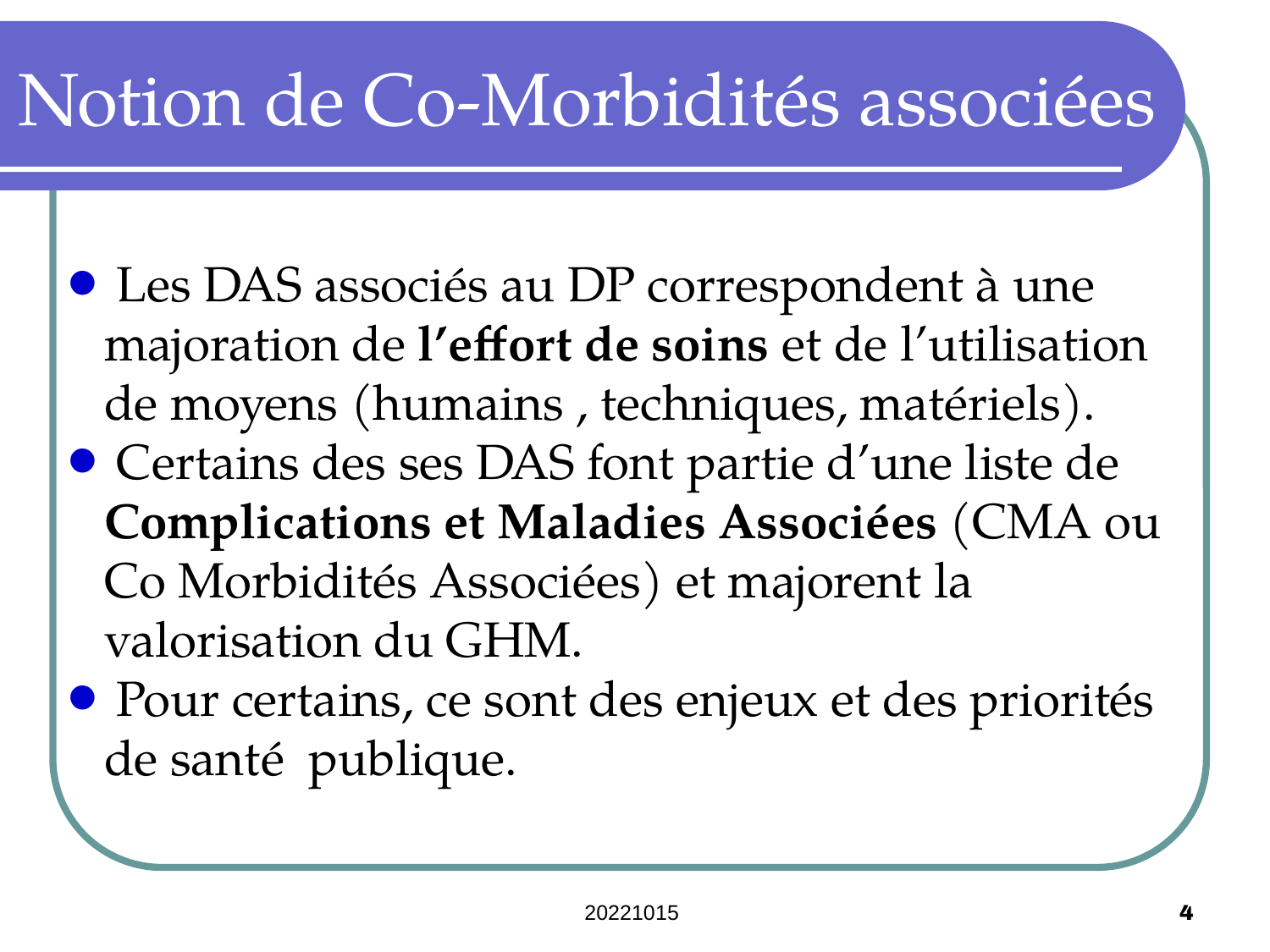

# Notion de Co-Morbidités associées
 Les DAS associés au DP correspondent à une     majoration de l’effort de soins et de l’utilisation de moyens (humains , techniques, matériels).
 Certains des ses DAS font partie d’une liste de
   Complications et Maladies Associées (CMA ou
   Co Morbidités Associées) et majorent la
   valorisation du GHM.
 Pour certains, ce sont des enjeux et des priorités
   de santé  publique.

20221015
4